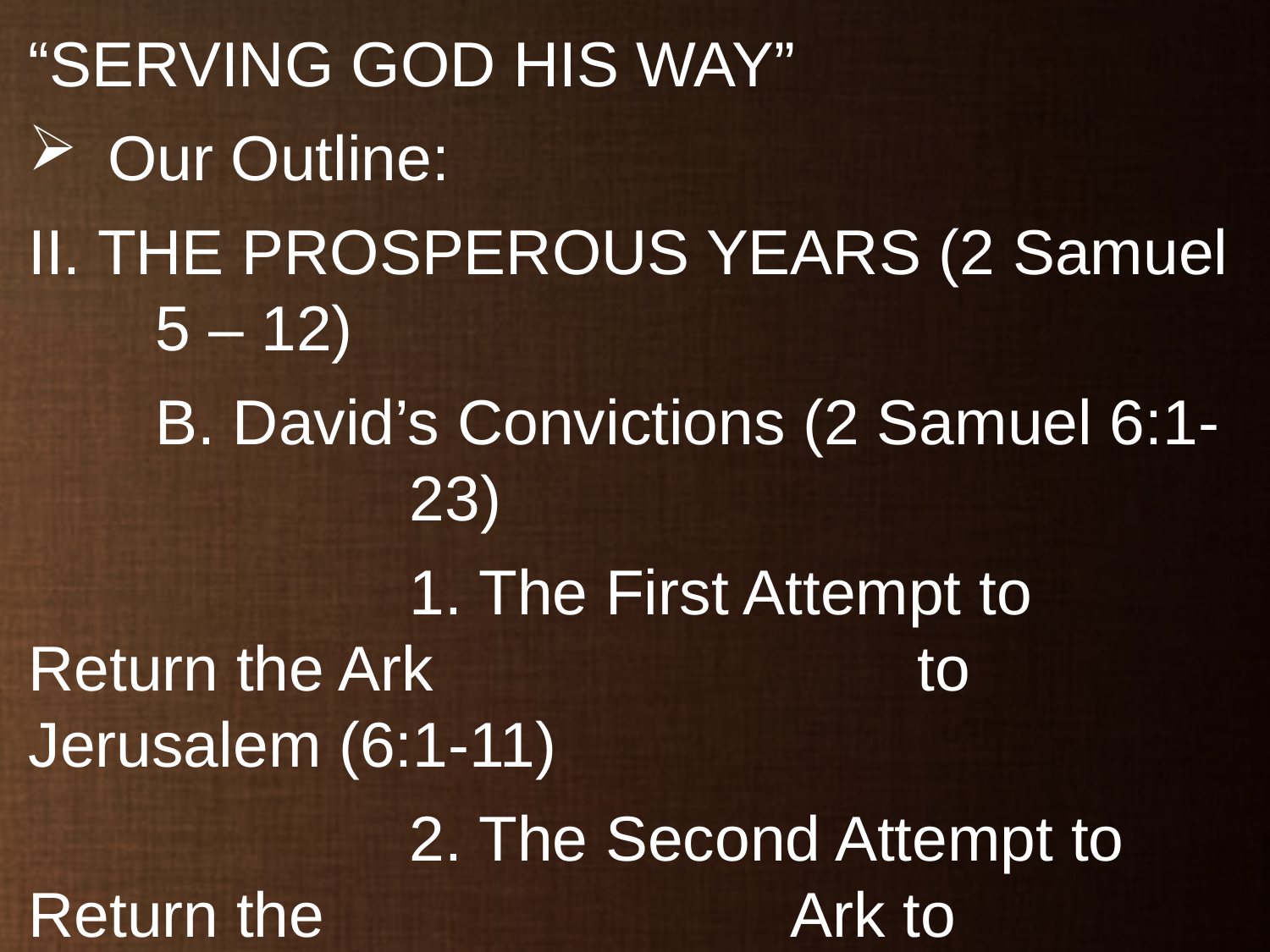

“SERVING GOD HIS WAY”
Our Outline:
II. THE PROSPEROUS YEARS (2 Samuel 	5 – 12)
	B. David’s Convictions (2 Samuel 6:1-			23)
			1. The First Attempt to Return the Ark 				to Jerusalem (6:1-11)
			2. The Second Attempt to Return the 				Ark to Jerusalem (6:12-23)